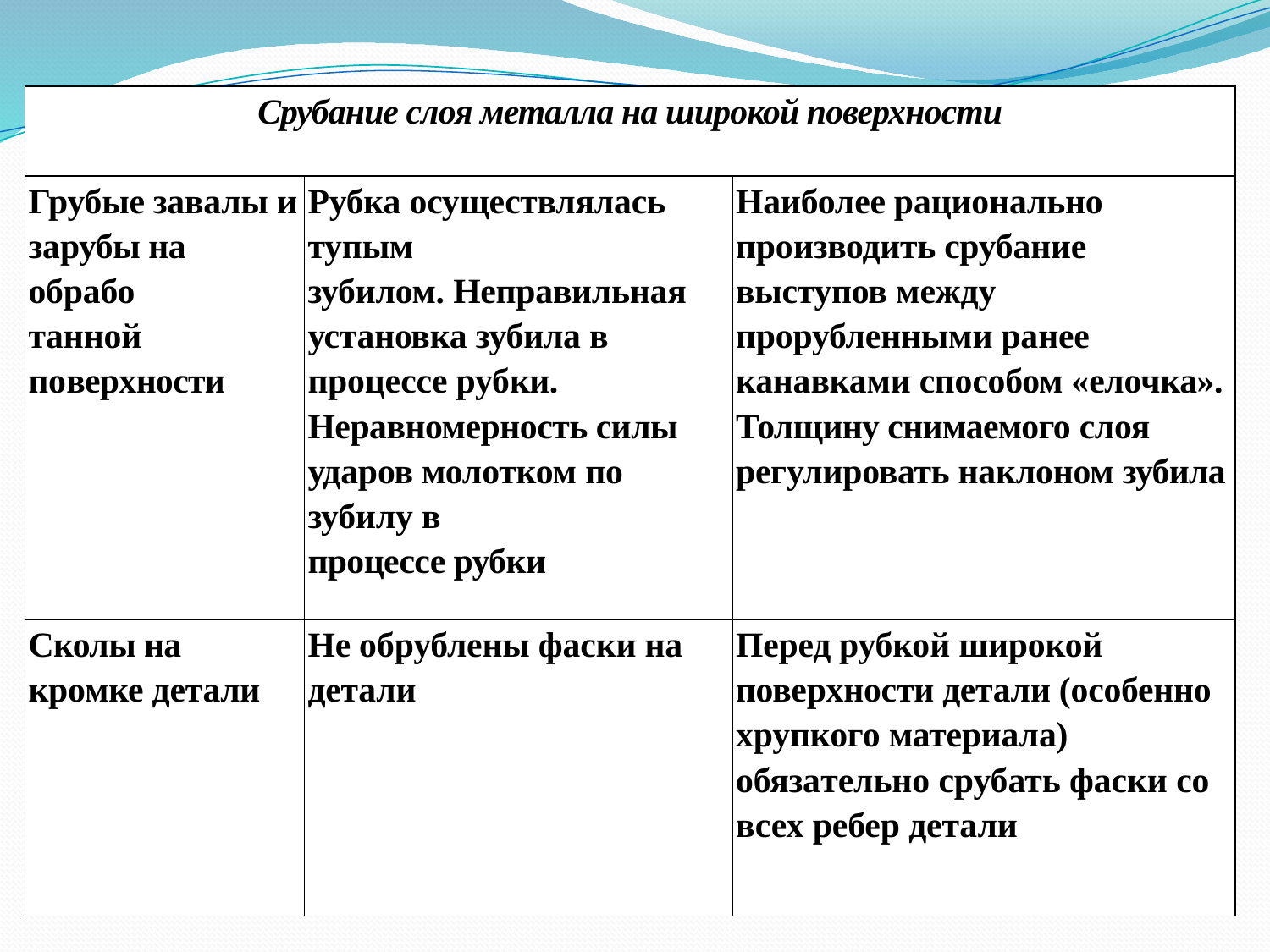

| Срубание слоя металла на широкой поверхности |  |  |
| --- | --- | --- |
| Грубые завалы и зарубы на обрабо танной поверхности | Рубка осуществлялась тупым зубилом. Неправильная установка зубила в процессе рубки. Неравномерность силы ударов молотком по зубилу в процессе рубки | Наиболее рационально производить срубание выступов между прорубленными ранее канавками способом «елочка». Толщину снимаемого слоя регулировать наклоном зубила |
| Сколы на кромке детали | Не обрублены фаски на детали | Перед рубкой широкой поверхности детали (особенно хрупкого материала) обязательно срубать фаски со всех ребер детали |